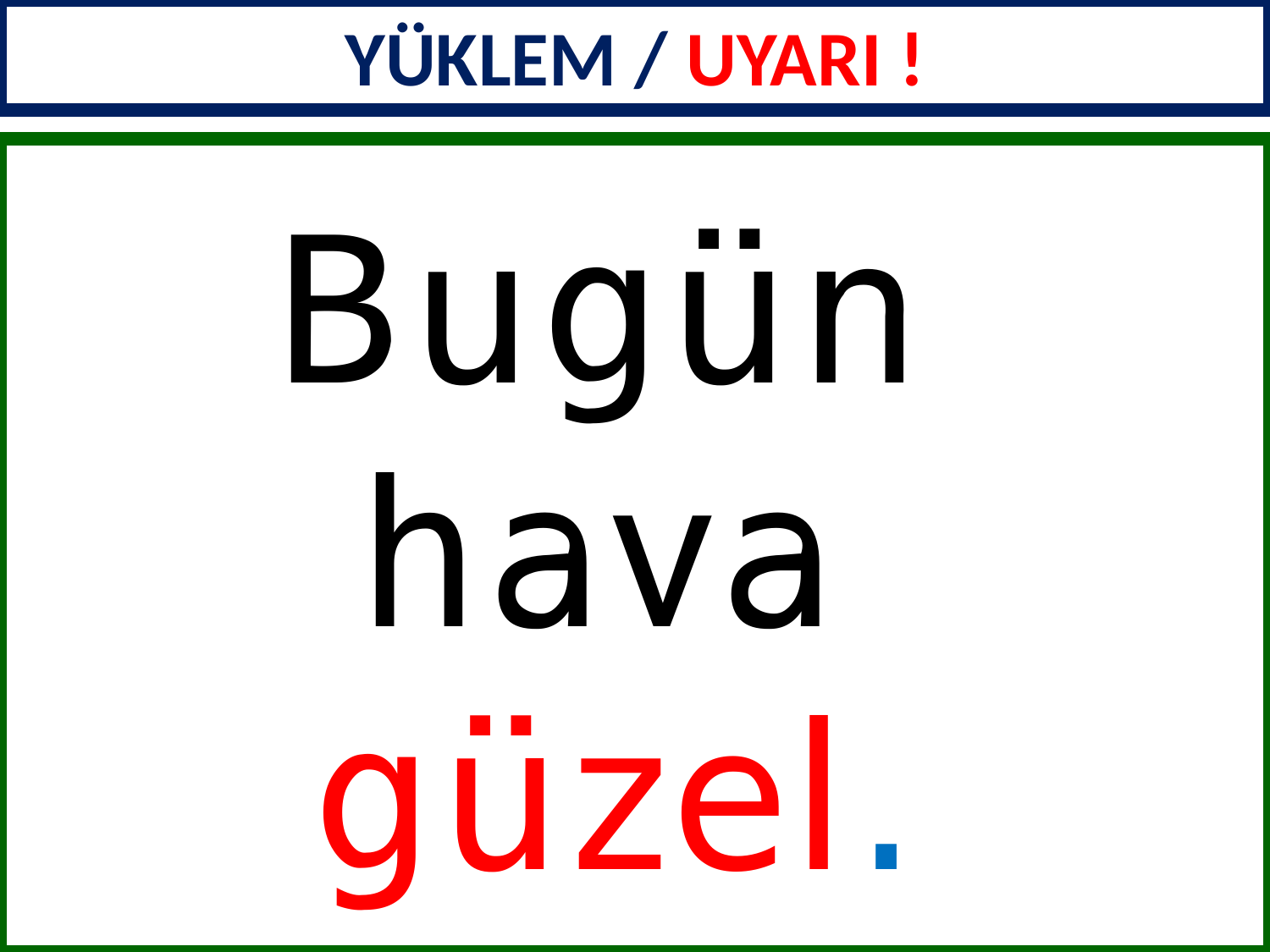

YÜKLEM / UYARI !
Bugün
hava
güzel.